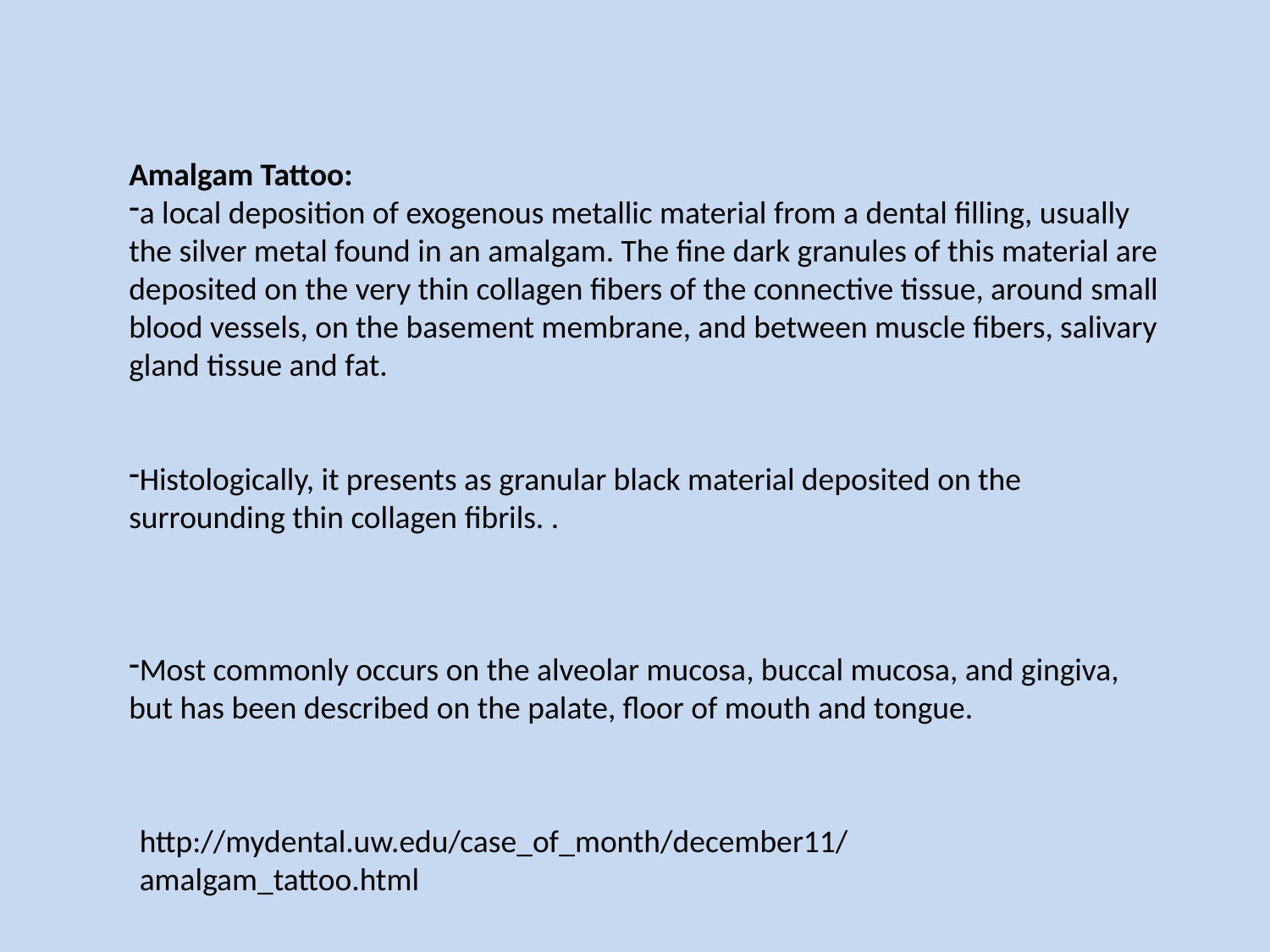

Amalgam Tattoo:
a local deposition of exogenous metallic material from a dental filling, usually the silver metal found in an amalgam. The fine dark granules of this material are deposited on the very thin collagen fibers of the connective tissue, around small blood vessels, on the basement membrane, and between muscle fibers, salivary gland tissue and fat.

Histologically, it presents as granular black material deposited on the surrounding thin collagen fibrils. .

Most commonly occurs on the alveolar mucosa, buccal mucosa, and gingiva, but has been described on the palate, floor of mouth and tongue.
http://mydental.uw.edu/case_of_month/december11/amalgam_tattoo.html